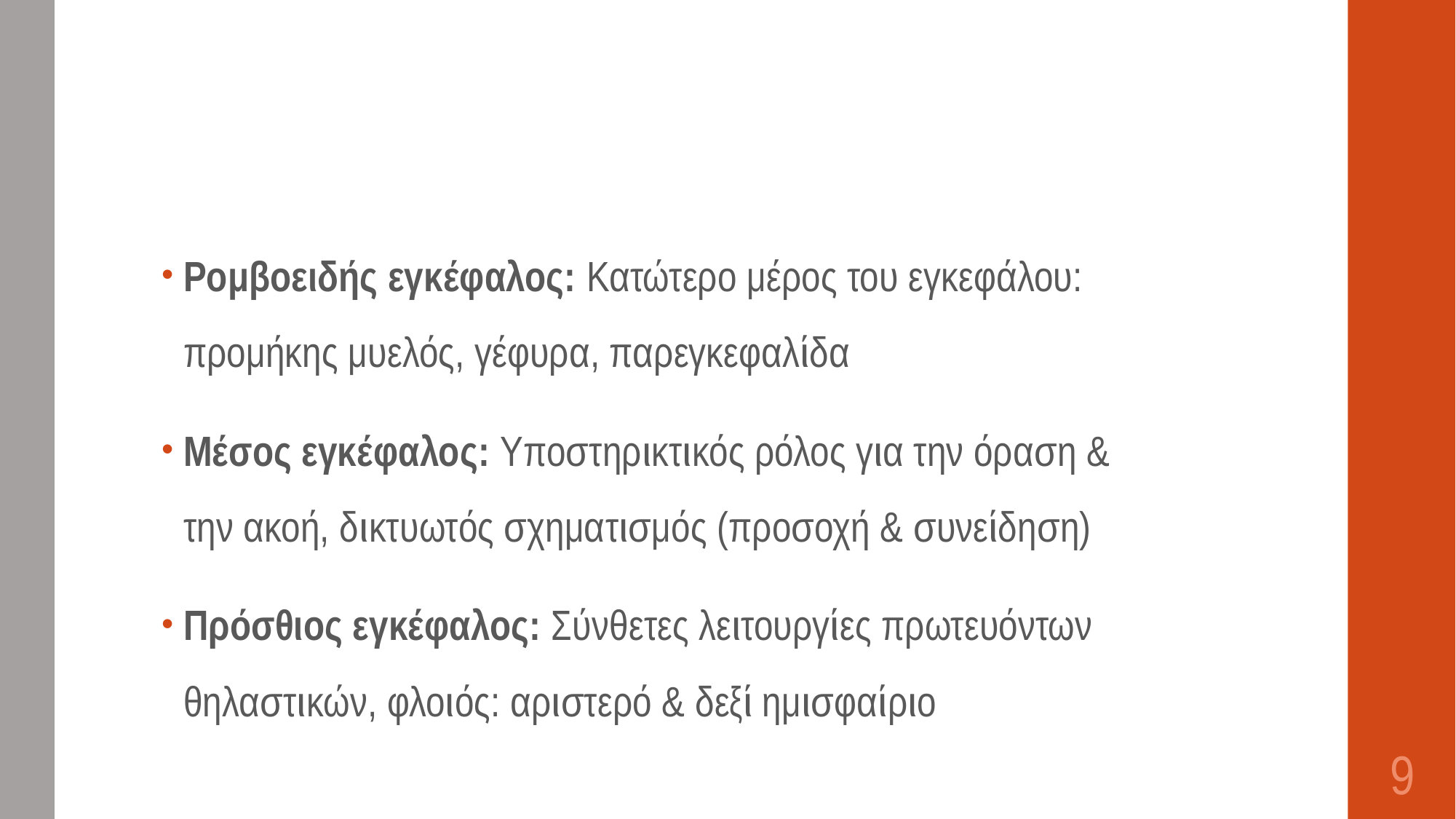

#
Ρομβοειδής εγκέφαλος: Κατώτερο μέρος του εγκεφάλου: προμήκης μυελός, γέφυρα, παρεγκεφαλίδα
Μέσος εγκέφαλος: Υποστηρικτικός ρόλος για την όραση & την ακοή, δικτυωτός σχηματισμός (προσοχή & συνείδηση)
Πρόσθιος εγκέφαλος: Σύνθετες λειτουργίες πρωτευόντων θηλαστικών, φλοιός: αριστερό & δεξί ημισφαίριο
9